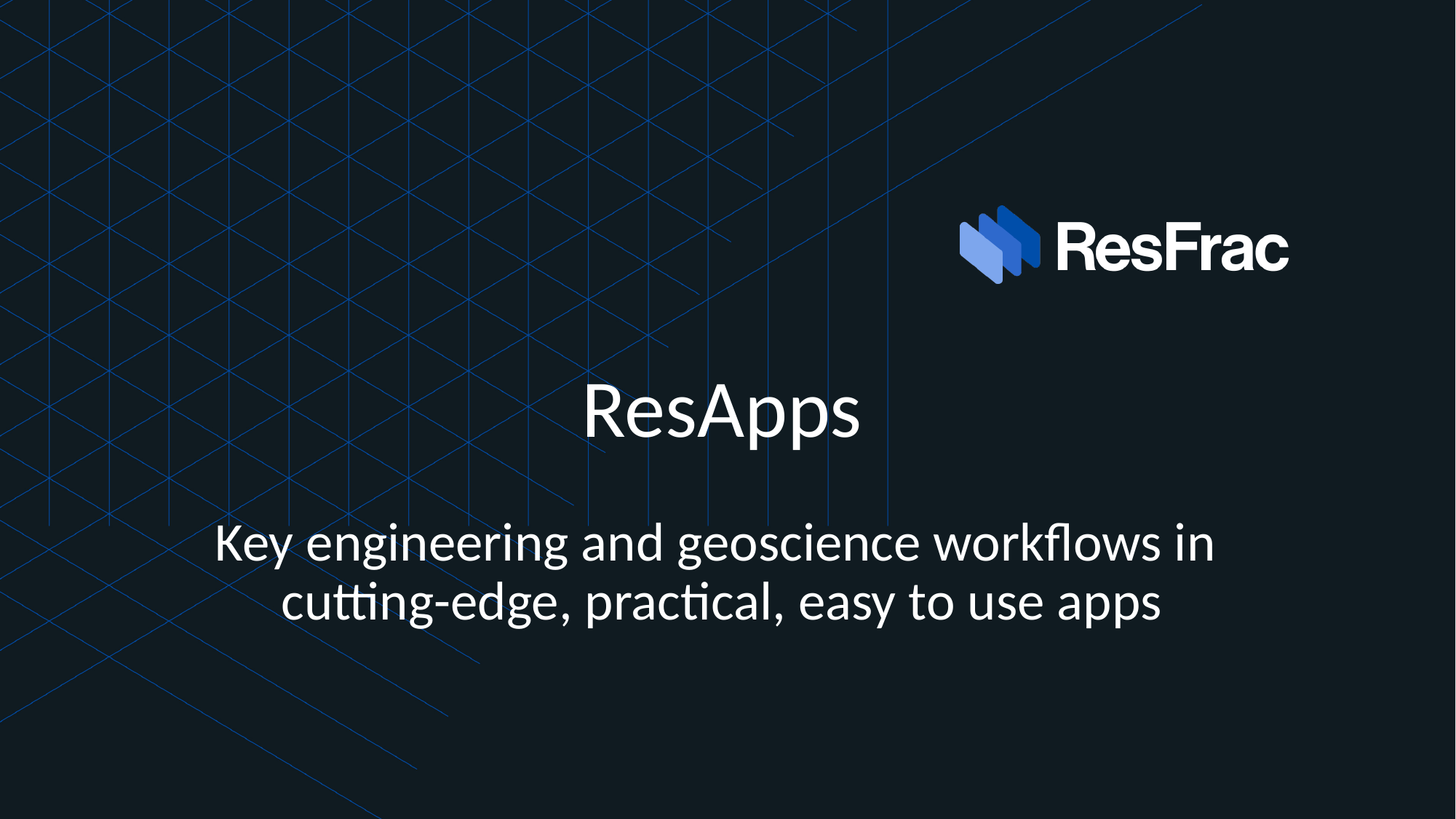

ResApps

Key engineering and geoscience workflows in
cutting-edge, practical, easy to use apps